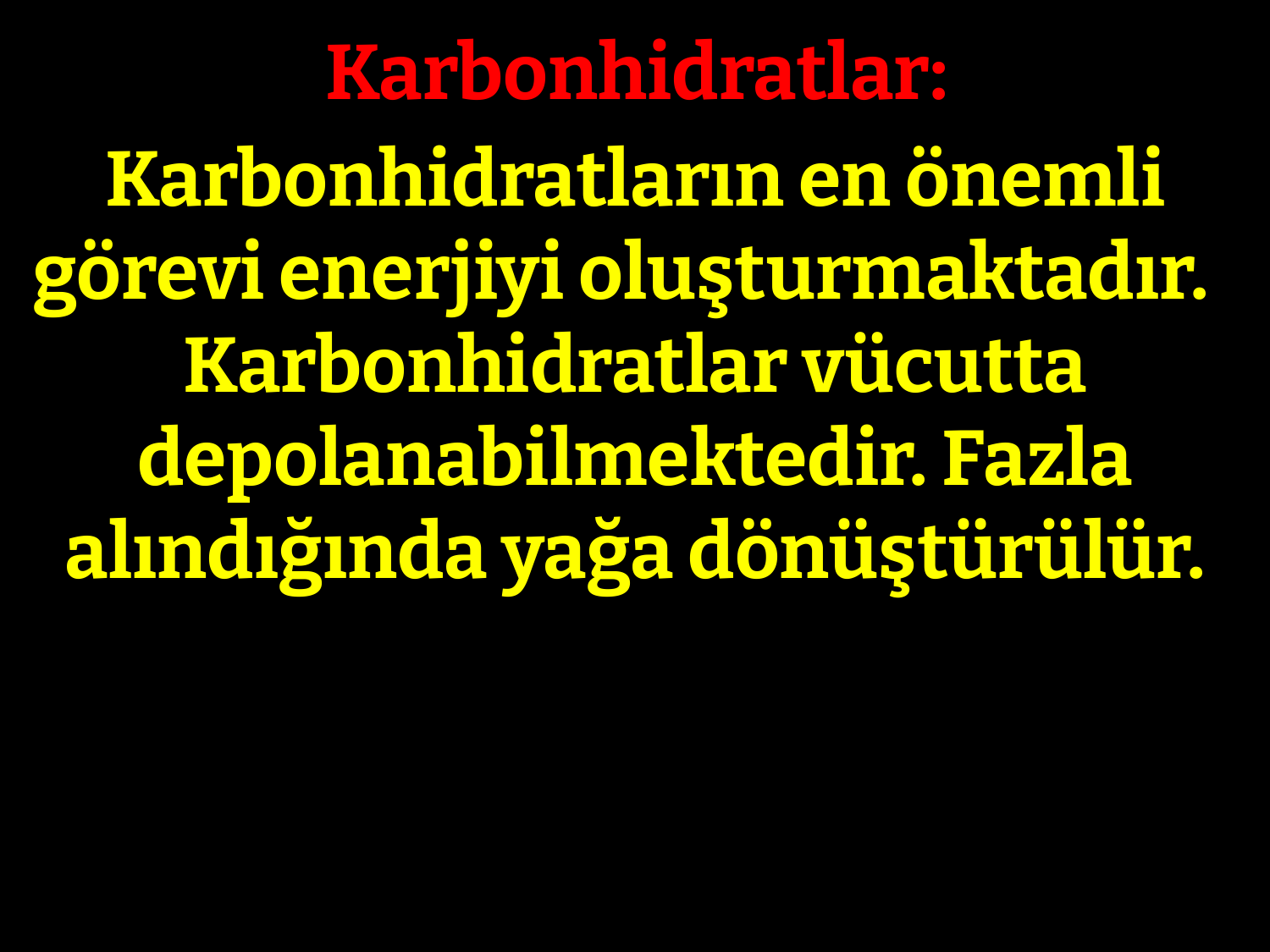

Karbonhidratlar:
Karbonhidratların en önemli görevi enerjiyi oluşturmaktadır.   Karbonhidratlar vücutta depolanabilmektedir. Fazla alındığında yağa dönüştürülür.
#